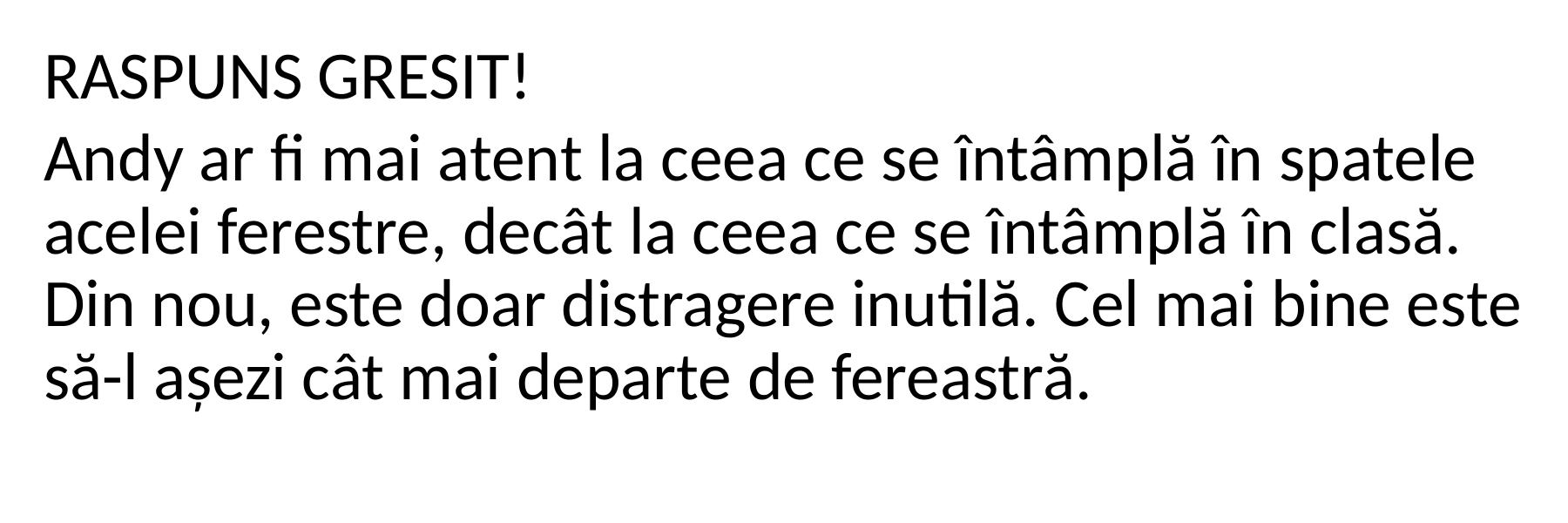

RASPUNS GRESIT!
Andy ar fi mai atent la ceea ce se întâmplă în spatele acelei ferestre, decât la ceea ce se întâmplă în clasă. Din nou, este doar distragere inutilă. Cel mai bine este să-l așezi cât mai departe de fereastră.